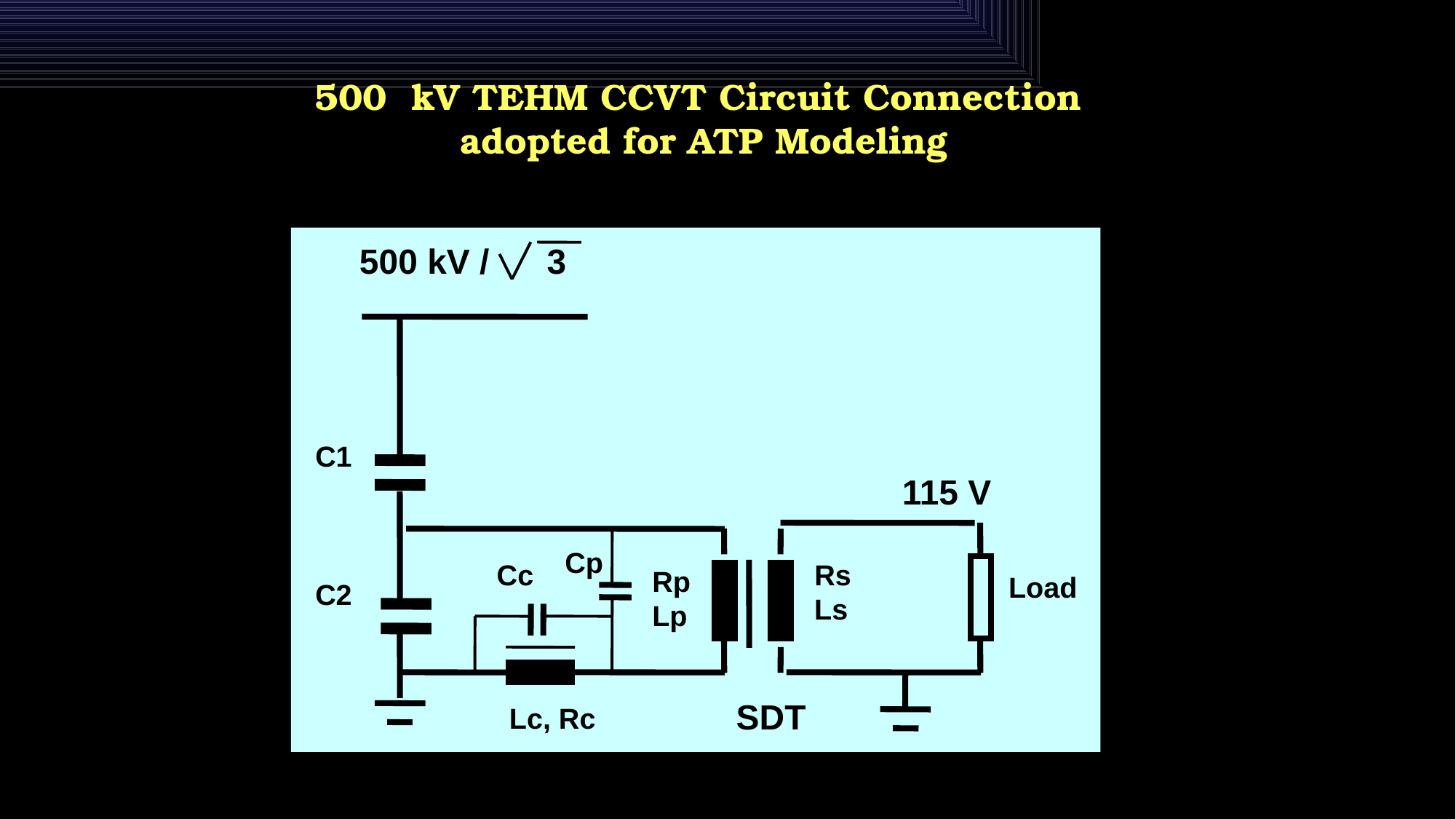

500  kV TEHM CCVT Circuit Connection
adopted for ATP Modeling

500 kV /      3

C1

115 V

Cp

Cc
Rs

Rp
Load
C2

Ls

Lp

SDT
Lc, Rc